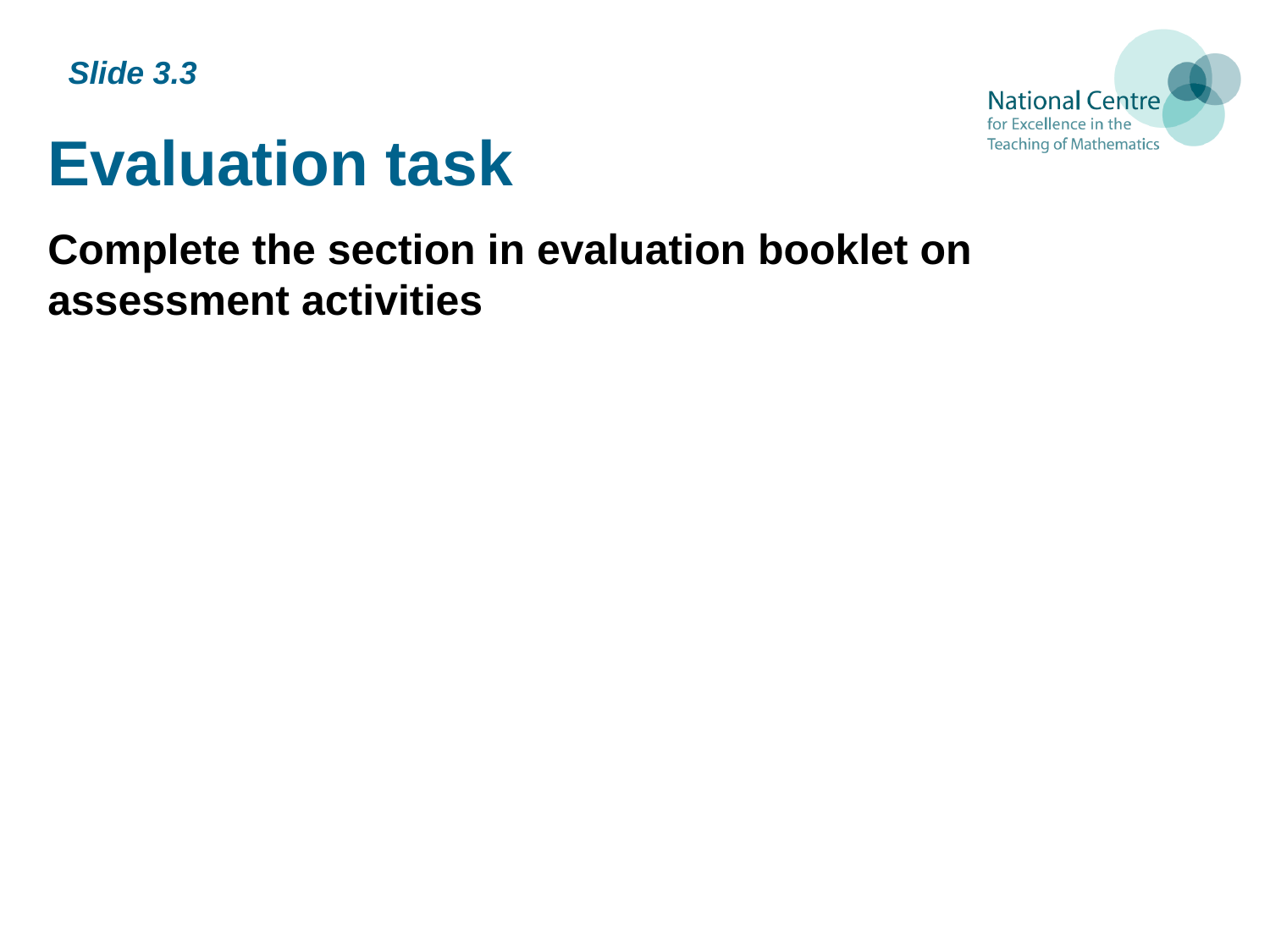

# Evaluation task
Slide 3.3
Complete the section in evaluation booklet on assessment activities